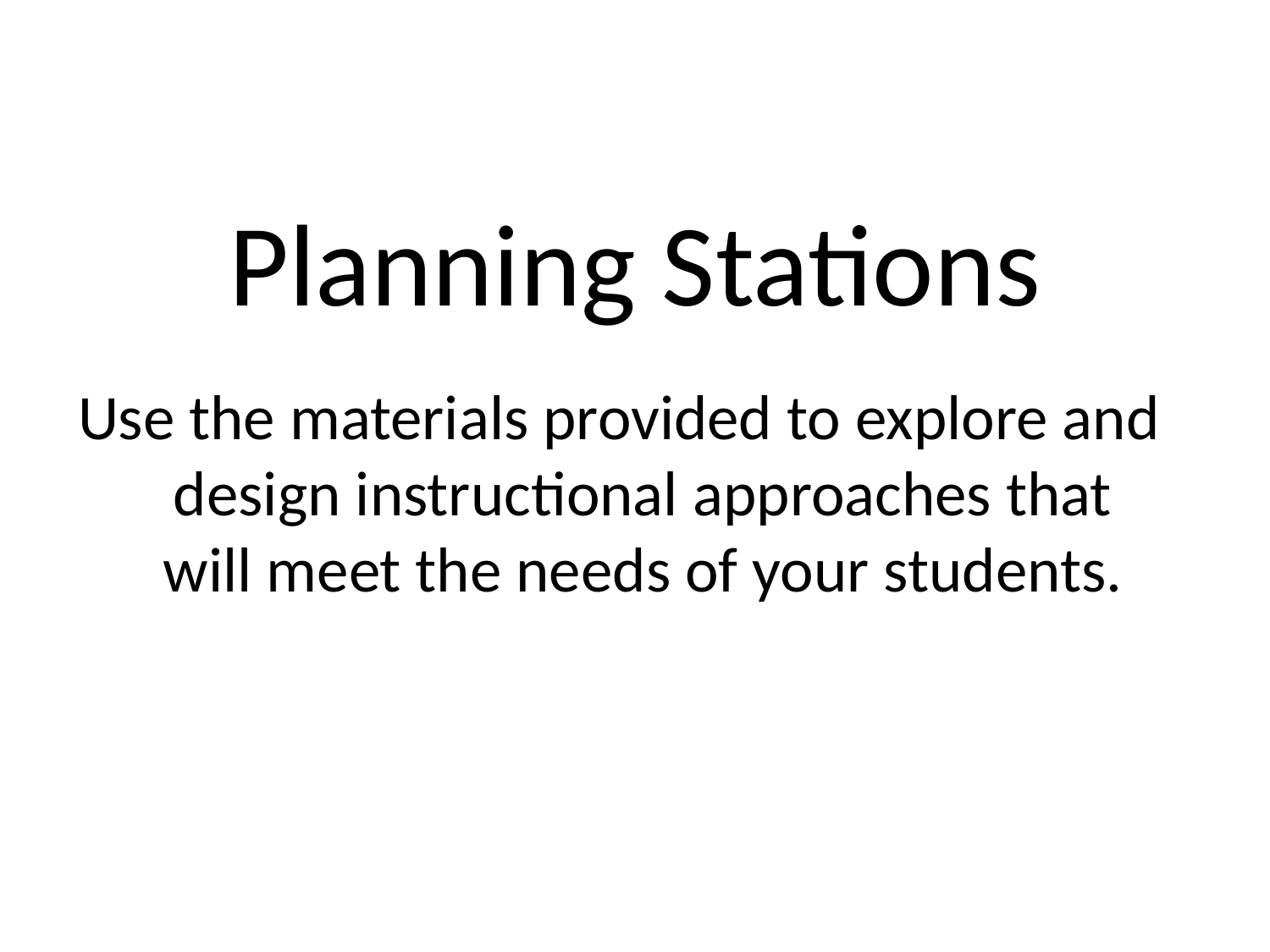

# Planning Stations
Use the materials provided to explore and design instructional approaches that will meet the needs of your students.